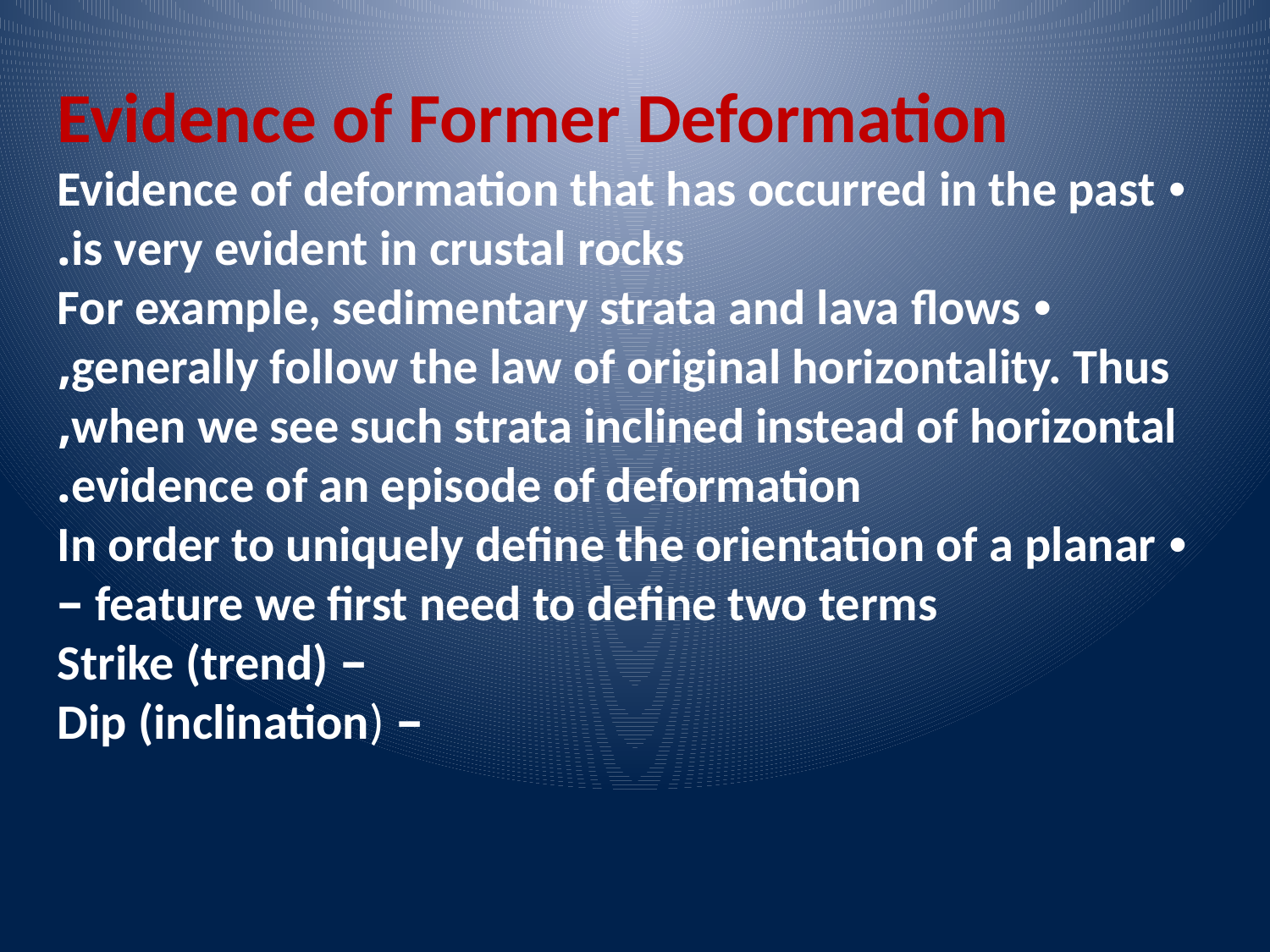

Evidence of Former Deformation
• Evidence of deformation that has occurred in the past
is very evident in crustal rocks.
• For example, sedimentary strata and lava flows
generally follow the law of original horizontality. Thus,
when we see such strata inclined instead of horizontal,
evidence of an episode of deformation.
• In order to uniquely define the orientation of a planar
feature we first need to define two terms –
– Strike (trend)
– Dip (inclination)